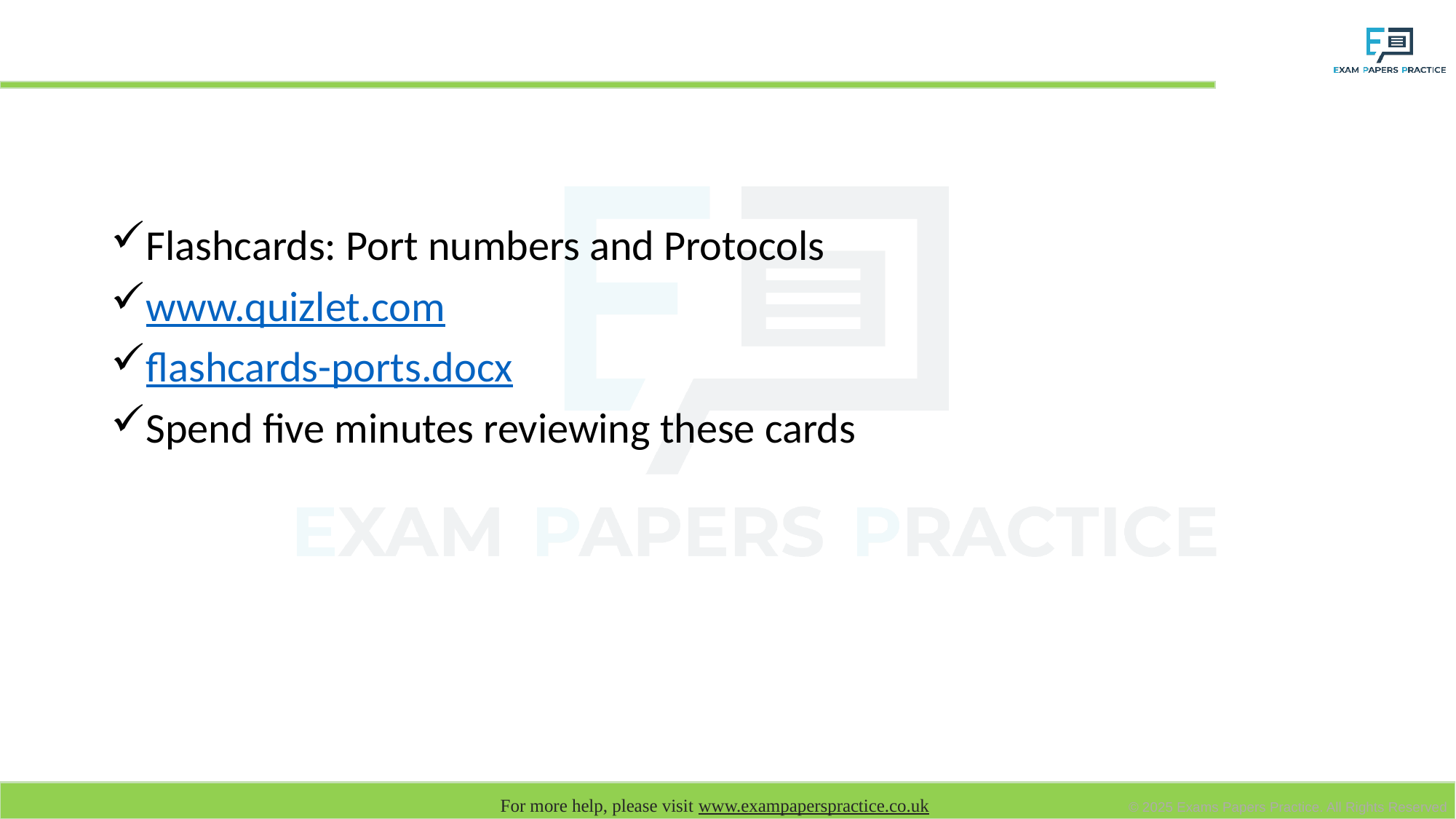

# Starter
Flashcards: Port numbers and Protocols
www.quizlet.com
flashcards-ports.docx
Spend five minutes reviewing these cards